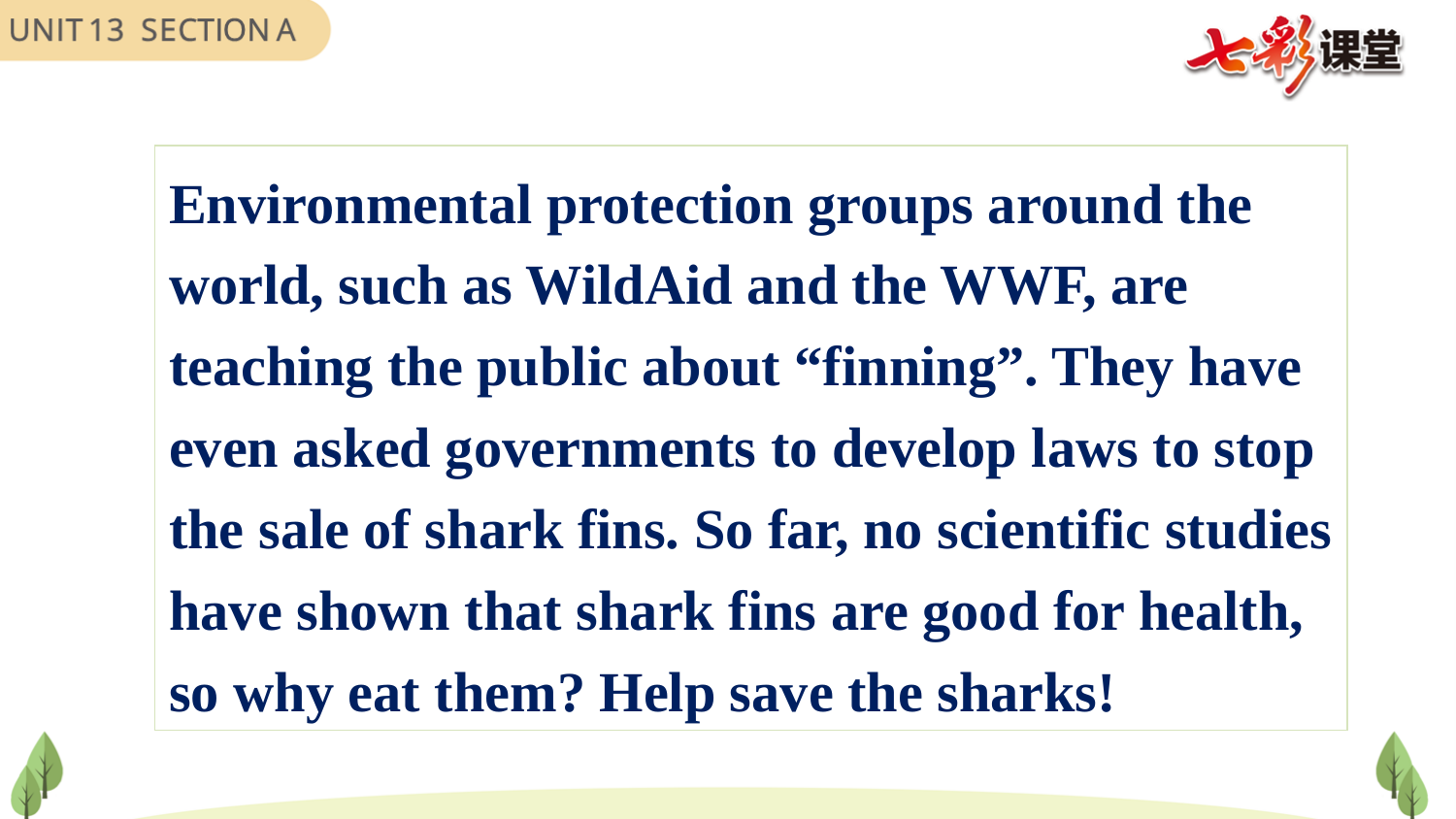

Environmental protection groups around the world, such as WildAid and the WWF, are teaching the public about “finning”. They have even asked governments to develop laws to stop the sale of shark fins. So far, no scientific studies have shown that shark fins are good for health, so why eat them? Help save the sharks!